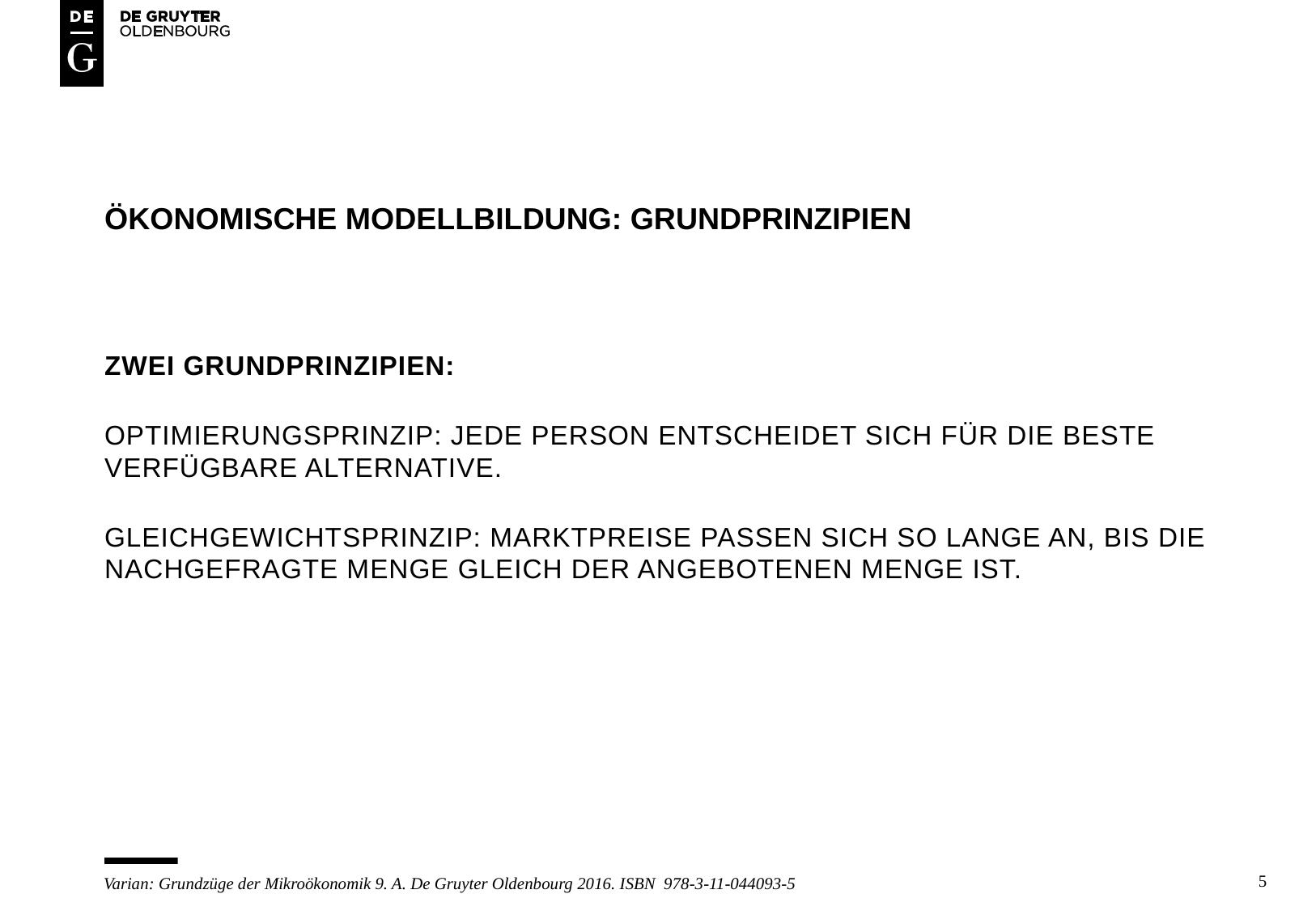

# Ökonomische Modellbildung: Grundprinzipien

Zwei Grundprinzipien:
Optimierungsprinzip: Jede Person entscheidet sich für die beste verfügbare Alternative.
Gleichgewichtsprinzip: Marktpreise passen sich so lange an, bis die nachgefragte Menge gleich der angebotenen Menge ist.

5
Varian: Grundzüge der Mikroökonomik 9. A. De Gruyter Oldenbourg 2016. ISBN  978-3-11-044093-5